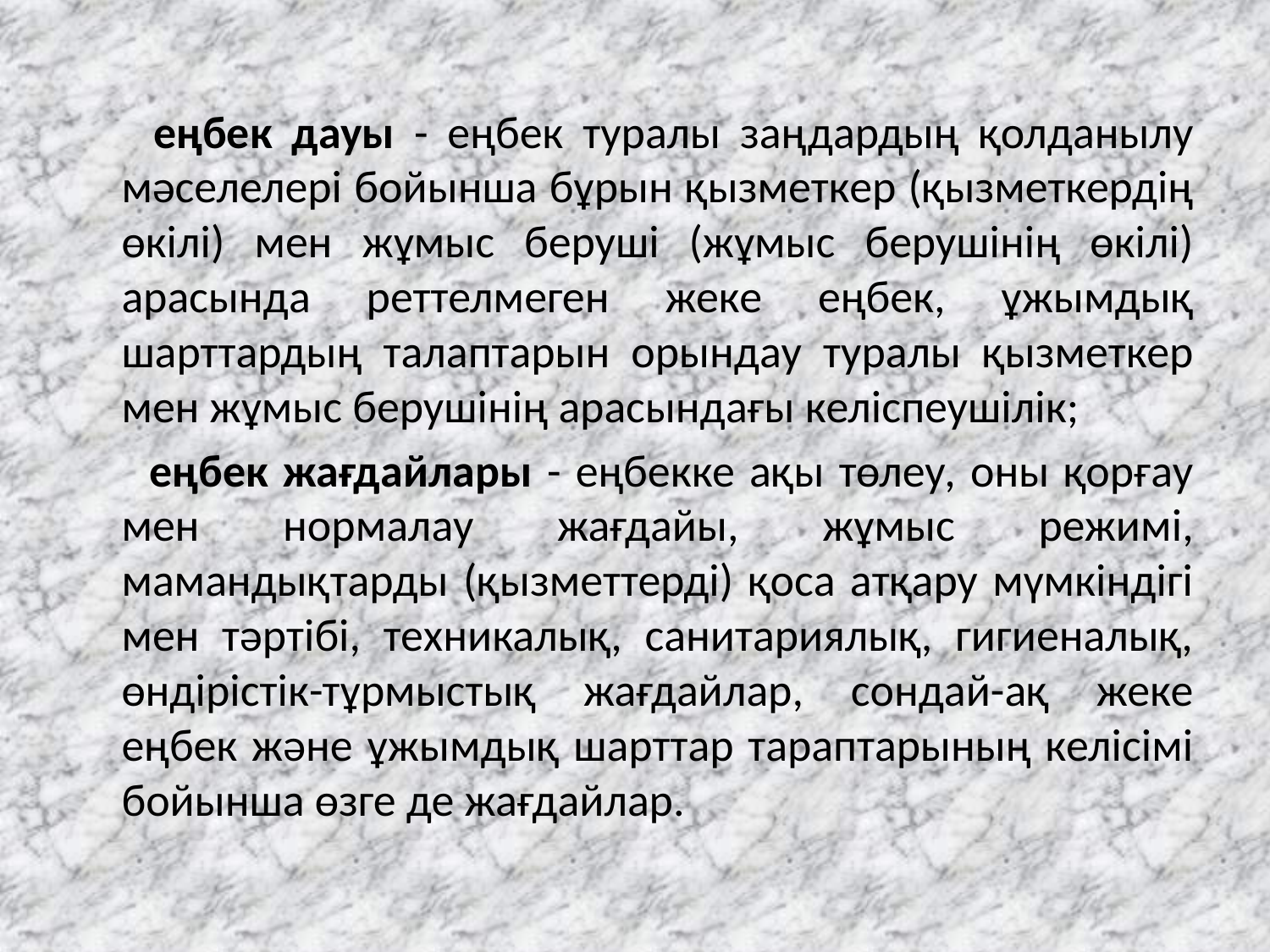

еңбек дауы - еңбек туралы заңдардың қолданылу мәселелерi бойынша бұрын қызметкер (қызметкердiң өкiлi) мен жұмыс берушi (жұмыс берушiнiң өкiлi) арасында реттелмеген жеке еңбек, ұжымдық шарттардың талаптарын орындау туралы қызметкер мен жұмыс берушiнiң арасындағы келiспеушiлiк;
     еңбек жағдайлары - еңбекке ақы төлеу, оны қорғау мен нормалау жағдайы, жұмыс режимi, мамандықтарды (қызметтердi) қоса атқару мүмкiндiгi мен тәртiбi, техникалық, санитариялық, гигиеналық, өндiрiстiк-тұрмыстық жағдайлар, сондай-ақ жеке еңбек және ұжымдық шарттар тараптарының келісiмi бойынша өзге де жағдайлар.